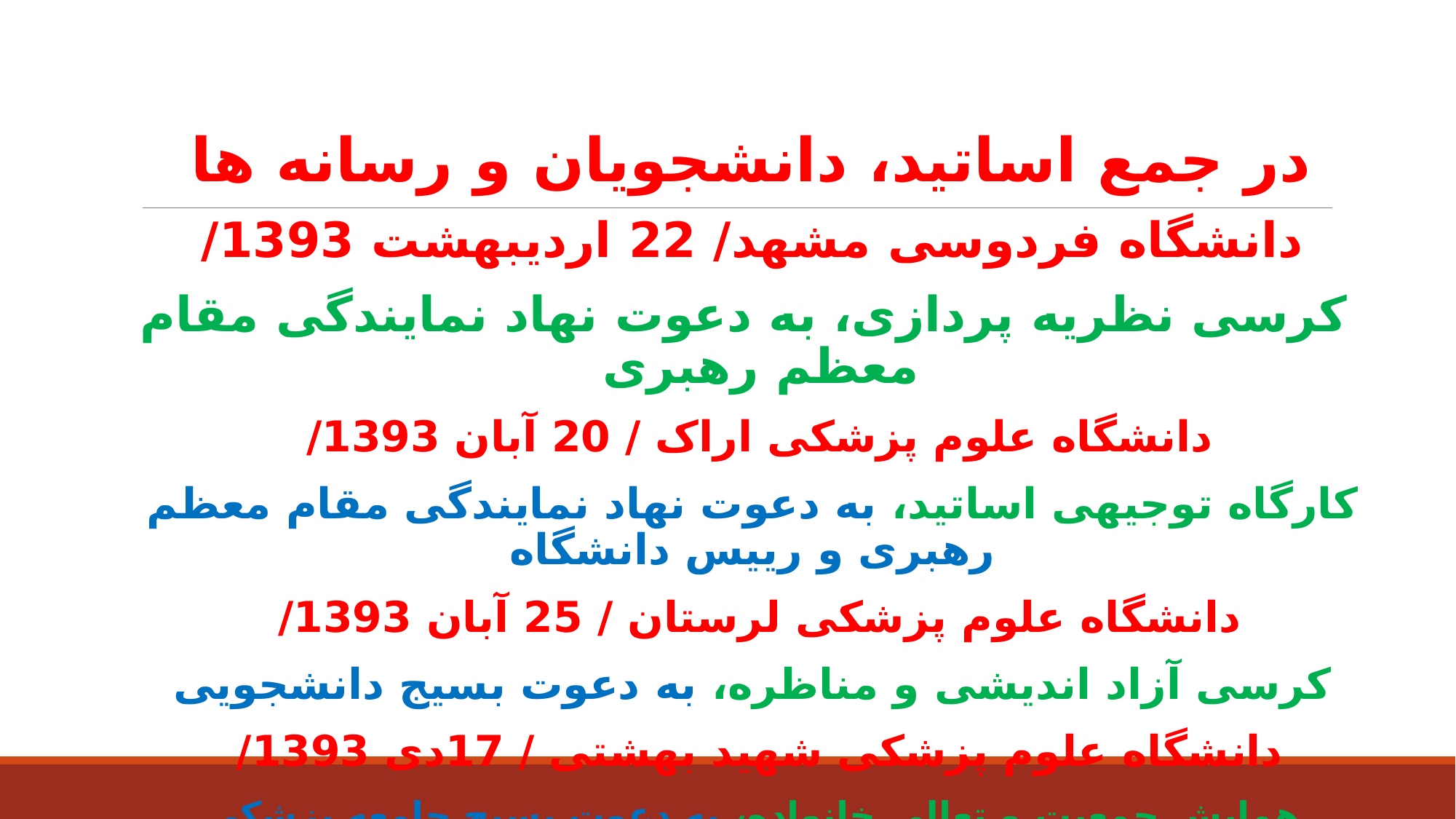

در جمع اساتید، دانشجویان و رسانه ها
دانشگاه فردوسی مشهد/ 22 اردیبهشت 1393/
 کرسی نظریه پردازی، به دعوت نهاد نمایندگی مقام معظم رهبری
دانشگاه علوم پزشکی اراک / 20 آبان 1393/
کارگاه توجیهی اساتید، به دعوت نهاد نمایندگی مقام معظم رهبری و رییس دانشگاه
دانشگاه علوم پزشکی لرستان / 25 آبان 1393/
کرسی آزاد اندیشی و مناظره، به دعوت بسیج دانشجویی
دانشگاه علوم پزشکی شهید بهشتی / 17دی 1393/
همایش جمعیت و تعالی خانواده، به دعوت بسیج جامعه پزشکی